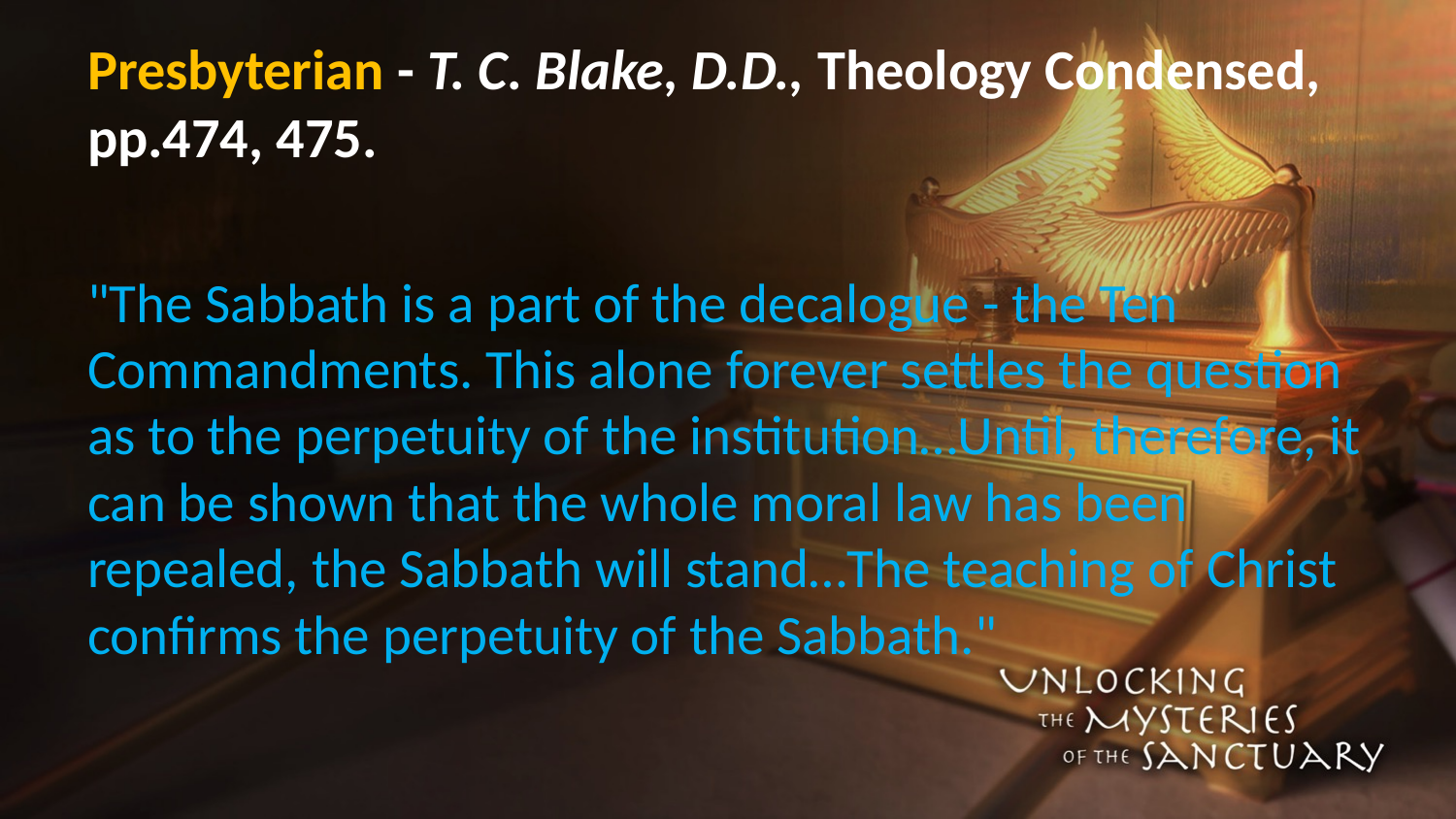

# Presbyterian - T. C. Blake, D.D., Theology Condensed, pp.474, 475.

"The Sabbath is a part of the decalogue - the Ten Commandments. This alone forever settles the question as to the perpetuity of the institution…Until, therefore, it can be shown that the whole moral law has been repealed, the Sabbath will stand…The teaching of Christ confirms the perpetuity of the Sabbath."